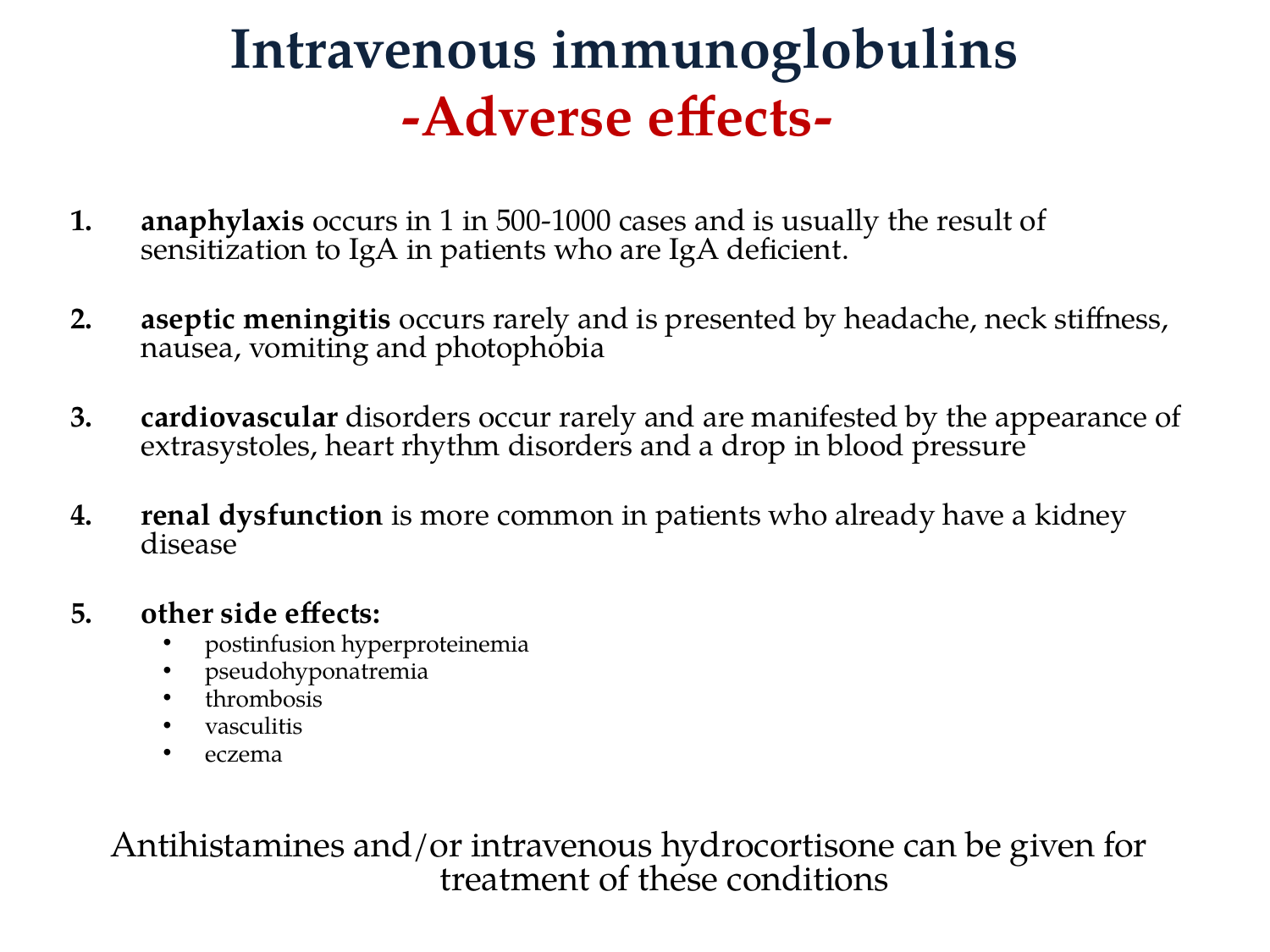

# Intravenous immunoglobulins -Adverse effects-
anaphylaxis occurs in 1 in 500-1000 cases and is usually the result of sensitization to IgA in patients who are IgA deficient.

aseptic meningitis occurs rarely and is presented by headache, neck stiffness, nausea, vomiting and photophobia

cardiovascular disorders occur rarely and are manifested by the appearance of extrasystoles, heart rhythm disorders and a drop in blood pressure

renal dysfunction is more common in patients who already have a kidney disease

other side effects:
postinfusion hyperproteinemia
pseudohyponatremia
thrombosis
vasculitis
eczema

Antihistamines and/or intravenous hydrocortisone can be given for treatment of these conditions